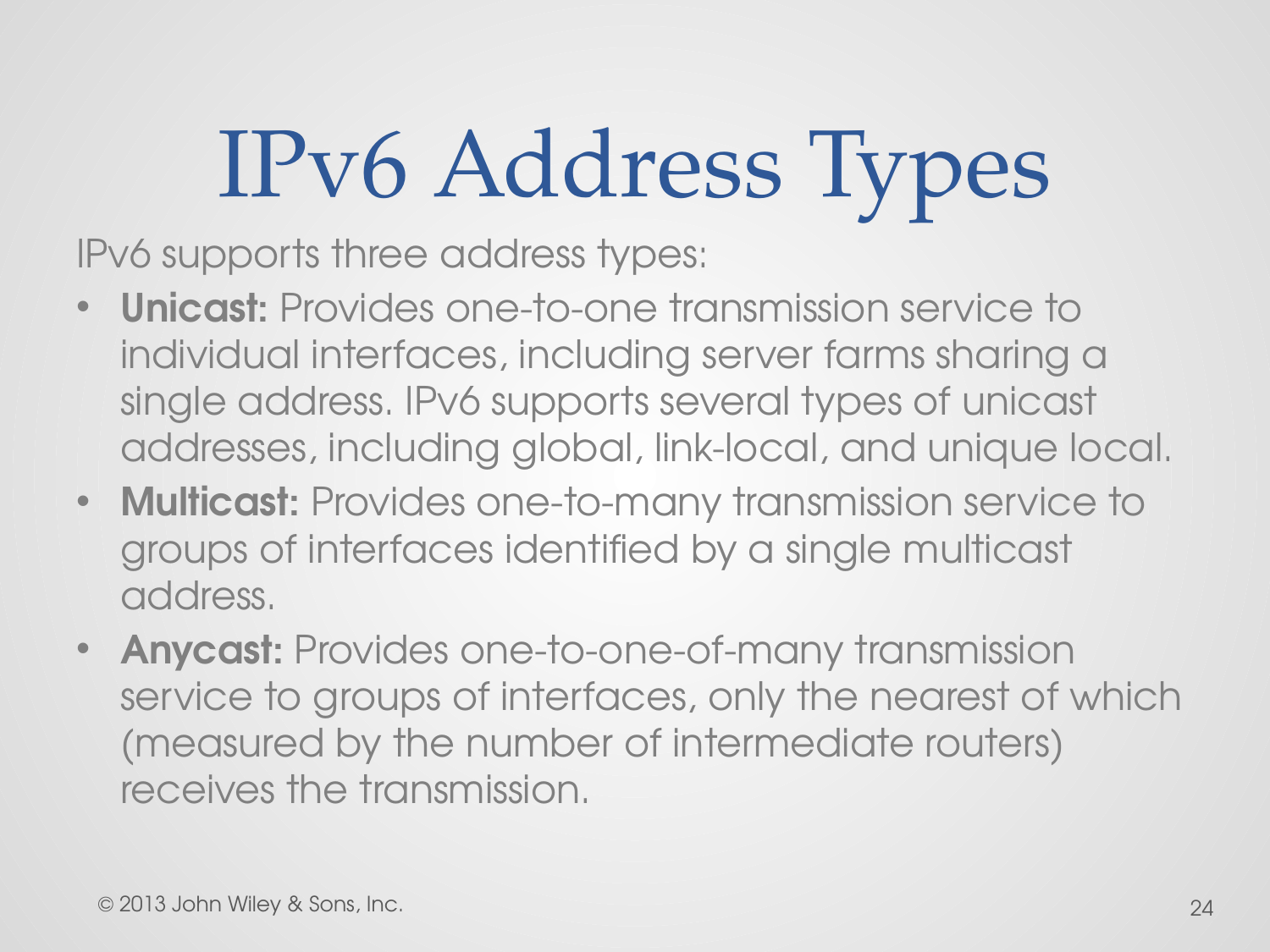

# IPv6 Address Types
IPv6 supports three address types:
Unicast: Provides one-to-one transmission service to individual interfaces, including server farms sharing a single address. IPv6 supports several types of unicast addresses, including global, link-local, and unique local.
Multicast: Provides one-to-many transmission service to groups of interfaces identified by a single multicast address.
Anycast: Provides one-to-one-of-many transmission service to groups of interfaces, only the nearest of which (measured by the number of intermediate routers) receives the transmission.

© 2013 John Wiley & Sons, Inc.
24